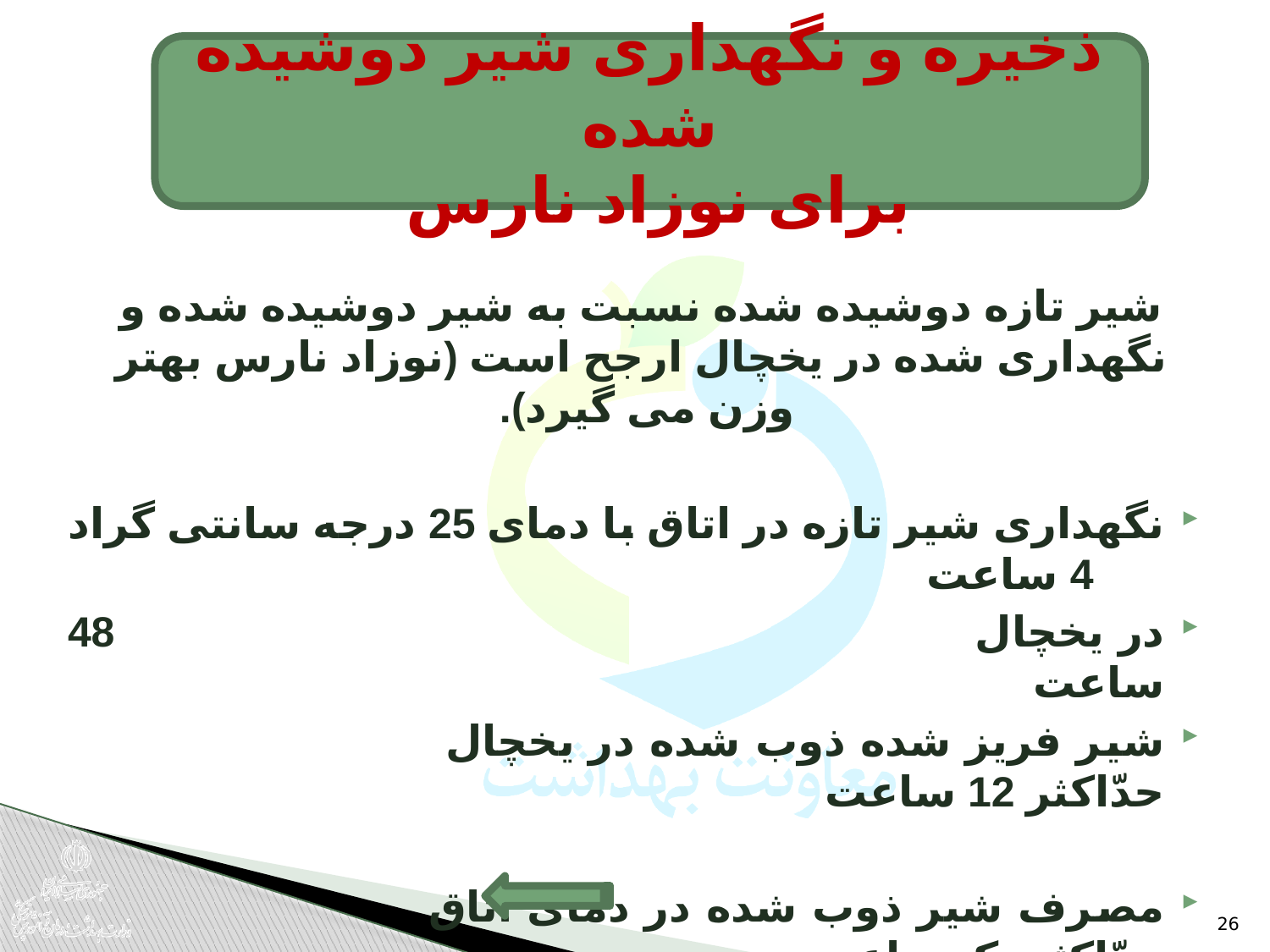

ذخیره و نگهداری شیر دوشیده شده
 برای نوزاد نارس

شیر تازه دوشیده شده نسبت به شیر دوشیده شده و نگهداری شده در یخچال ارجح است (نوزاد نارس بهتر وزن می گیرد).

نگهداری شیر تازه در اتاق با دمای 25 درجه سانتی گراد       4 ساعت
در یخچال                                                              48 ساعت
شیر فریز شده ذوب شده در یخچال                           حدّاکثر 12 ساعت

مصرف شیر ذوب شده در دمای اتاق                         حدّاکثر یک ساعت

26